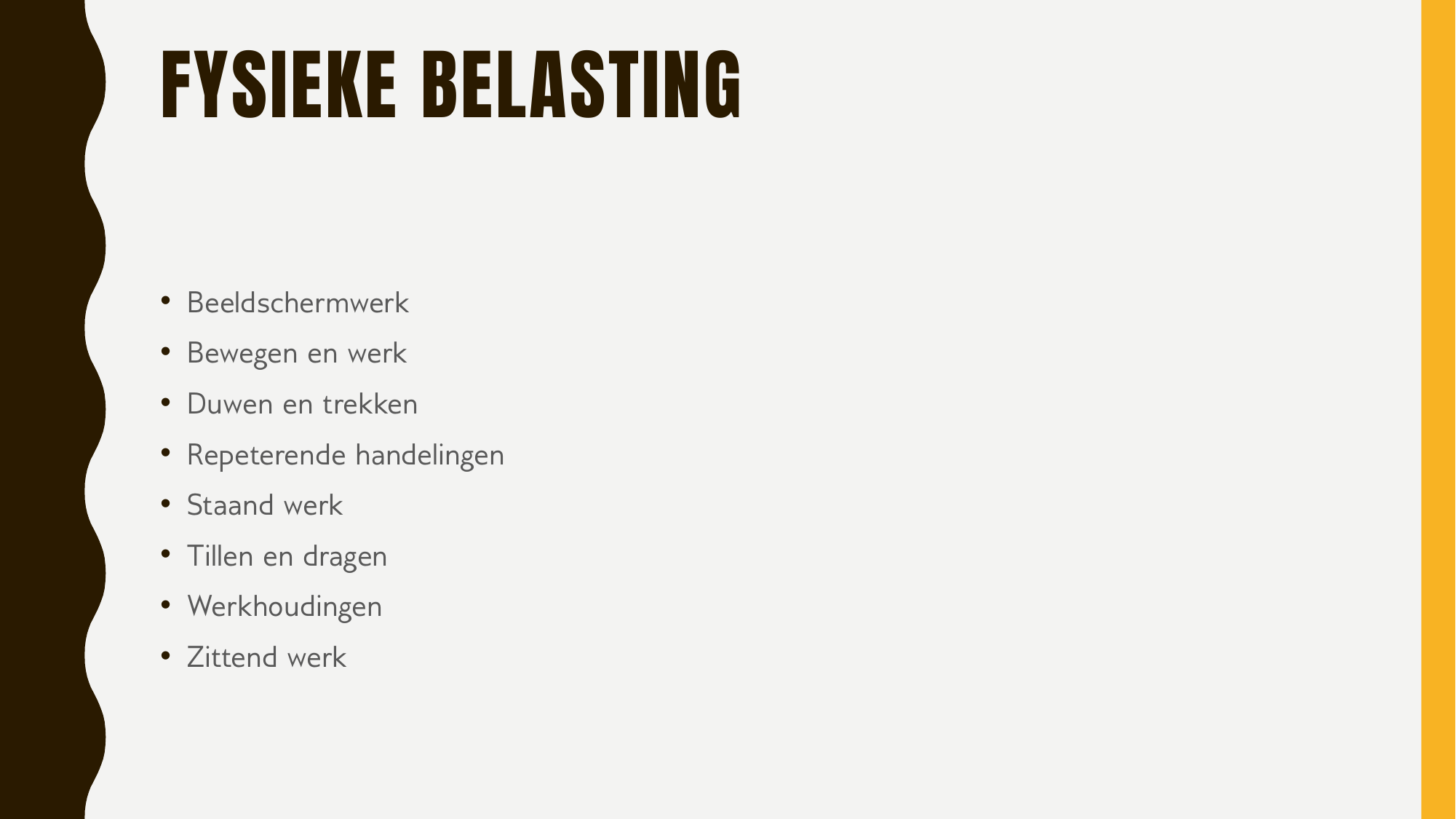

# Fysieke belasting
Beeldschermwerk
Bewegen en werk
Duwen en trekken
Repeterende handelingen
Staand werk
Tillen en dragen
Werkhoudingen
Zittend werk